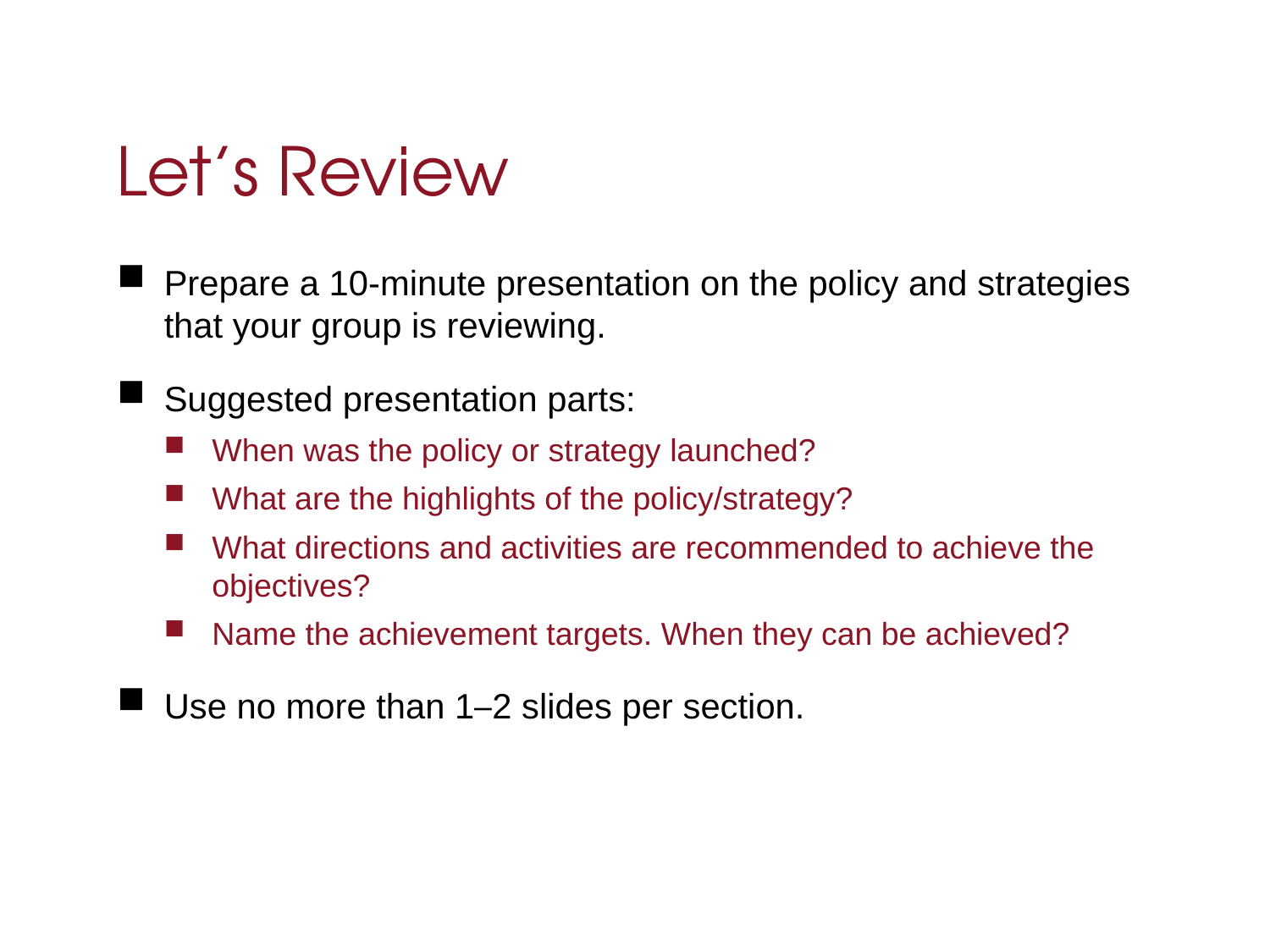

# Let’s Review
Prepare a 10-minute presentation on the policy and strategies that your group is reviewing.
Suggested presentation parts:
When was the policy or strategy launched?
What are the highlights of the policy/strategy?
What directions and activities are recommended to achieve the objectives?
Name the achievement targets. When they can be achieved?
Use no more than 1–2 slides per section.